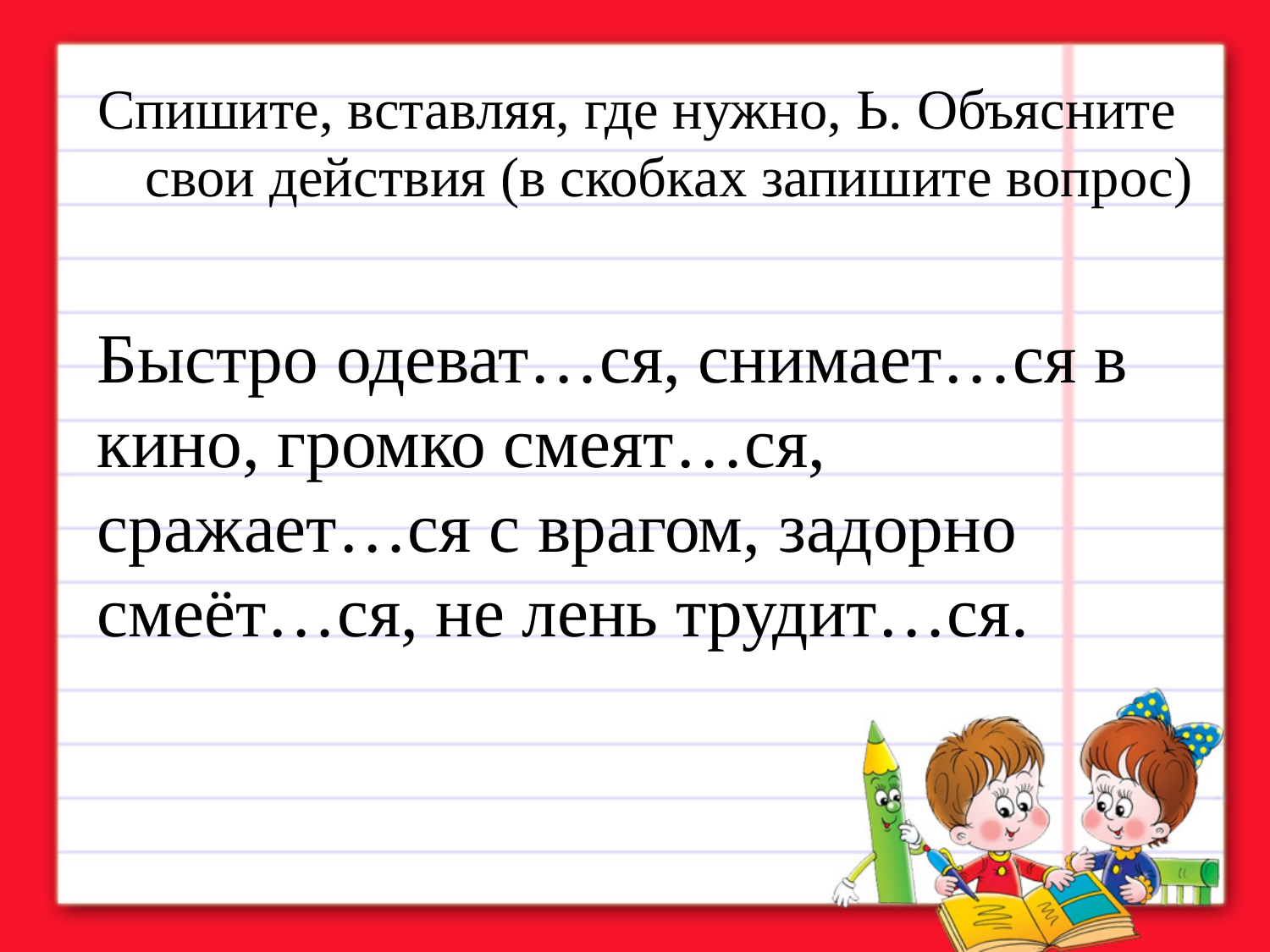

Спишите, вставляя, где нужно, Ь. Объясните свои действия (в скобках запишите вопрос)
Быстро одеват…ся, снимает…ся в кино, громко смеят…ся, сражает…ся с врагом, задорно смеёт…ся, не лень трудит…ся.